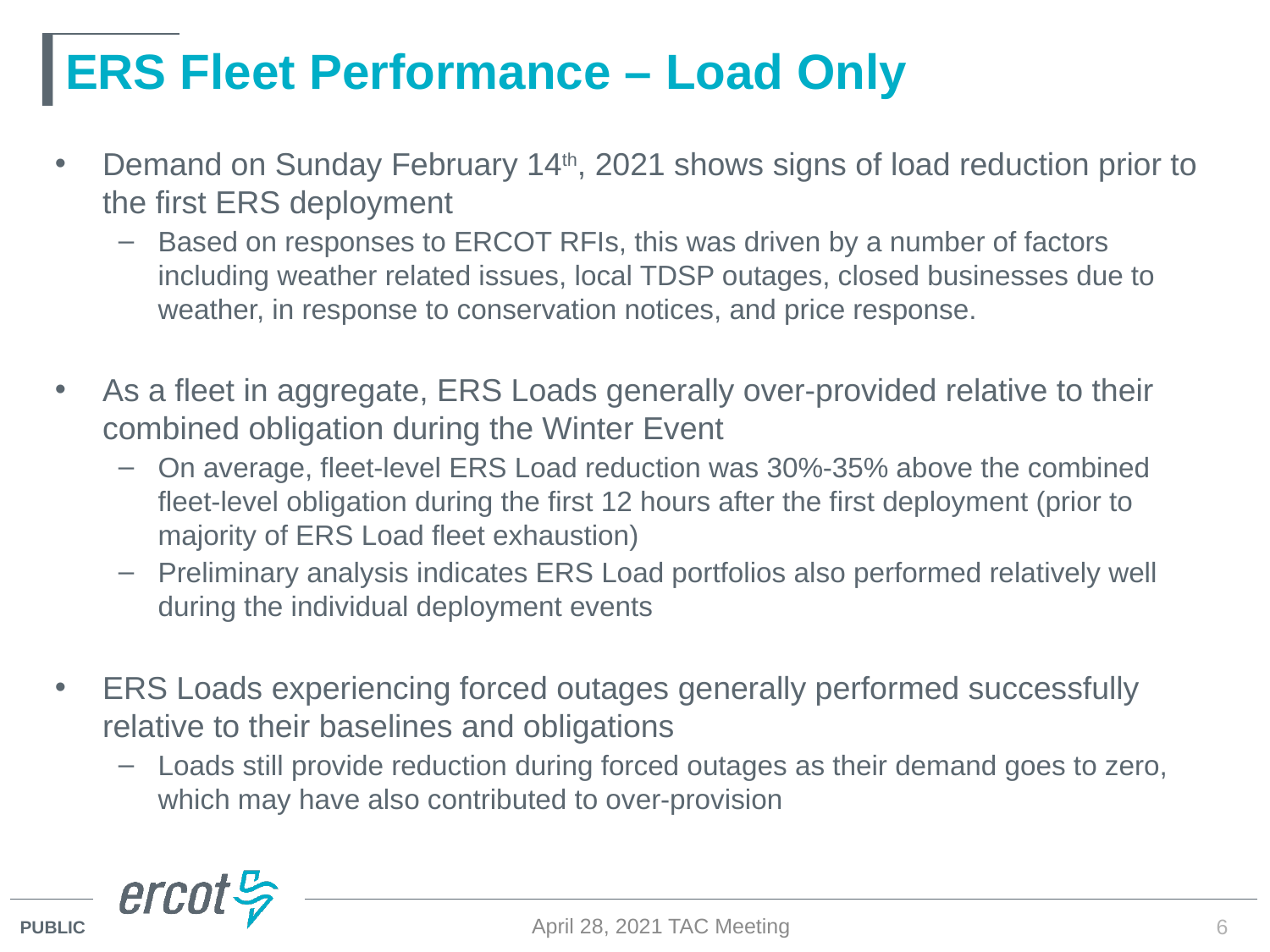

# ERS Fleet Performance – Load Only
Demand on Sunday February 14th, 2021 shows signs of load reduction prior to the first ERS deployment
Based on responses to ERCOT RFIs, this was driven by a number of factors including weather related issues, local TDSP outages, closed businesses due to weather, in response to conservation notices, and price response.

As a fleet in aggregate, ERS Loads generally over-provided relative to their combined obligation during the Winter Event
On average, fleet-level ERS Load reduction was 30%-35% above the combined fleet-level obligation during the first 12 hours after the first deployment (prior to majority of ERS Load fleet exhaustion)
Preliminary analysis indicates ERS Load portfolios also performed relatively well during the individual deployment events

ERS Loads experiencing forced outages generally performed successfully relative to their baselines and obligations
Loads still provide reduction during forced outages as their demand goes to zero, which may have also contributed to over-provision

April 28, 2021 TAC Meeting
6